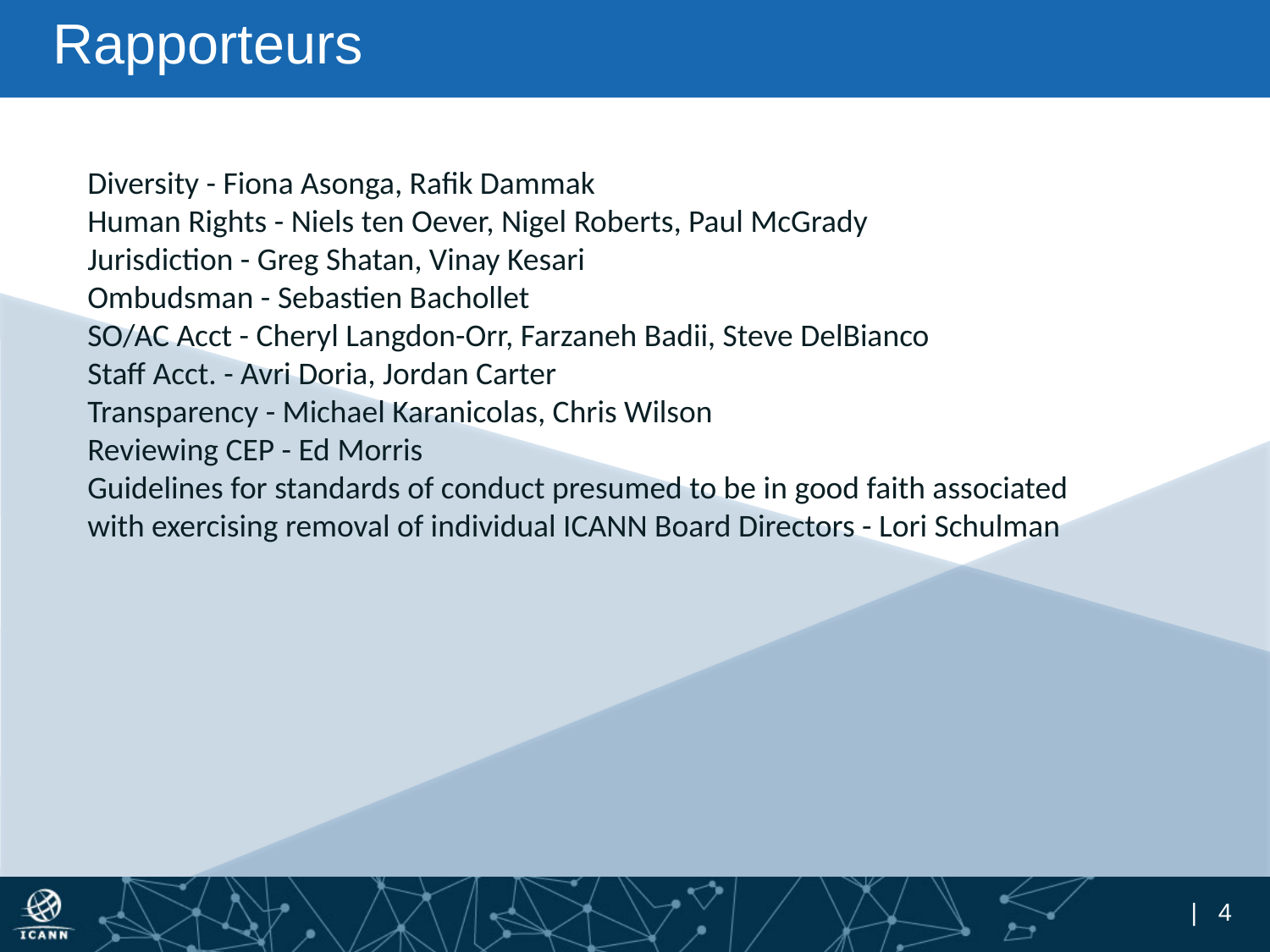

# Rapporteurs
Diversity - Fiona Asonga, Rafik Dammak
Human Rights - Niels ten Oever, Nigel Roberts, Paul McGrady
Jurisdiction - Greg Shatan, Vinay Kesari
Ombudsman - Sebastien Bachollet
SO/AC Acct - Cheryl Langdon-Orr, Farzaneh Badii, Steve DelBianco
Staff Acct. - Avri Doria, Jordan Carter
Transparency - Michael Karanicolas, Chris Wilson
Reviewing CEP - Ed Morris
Guidelines for standards of conduct presumed to be in good faith associated with exercising removal of individual ICANN Board Directors - Lori Schulman